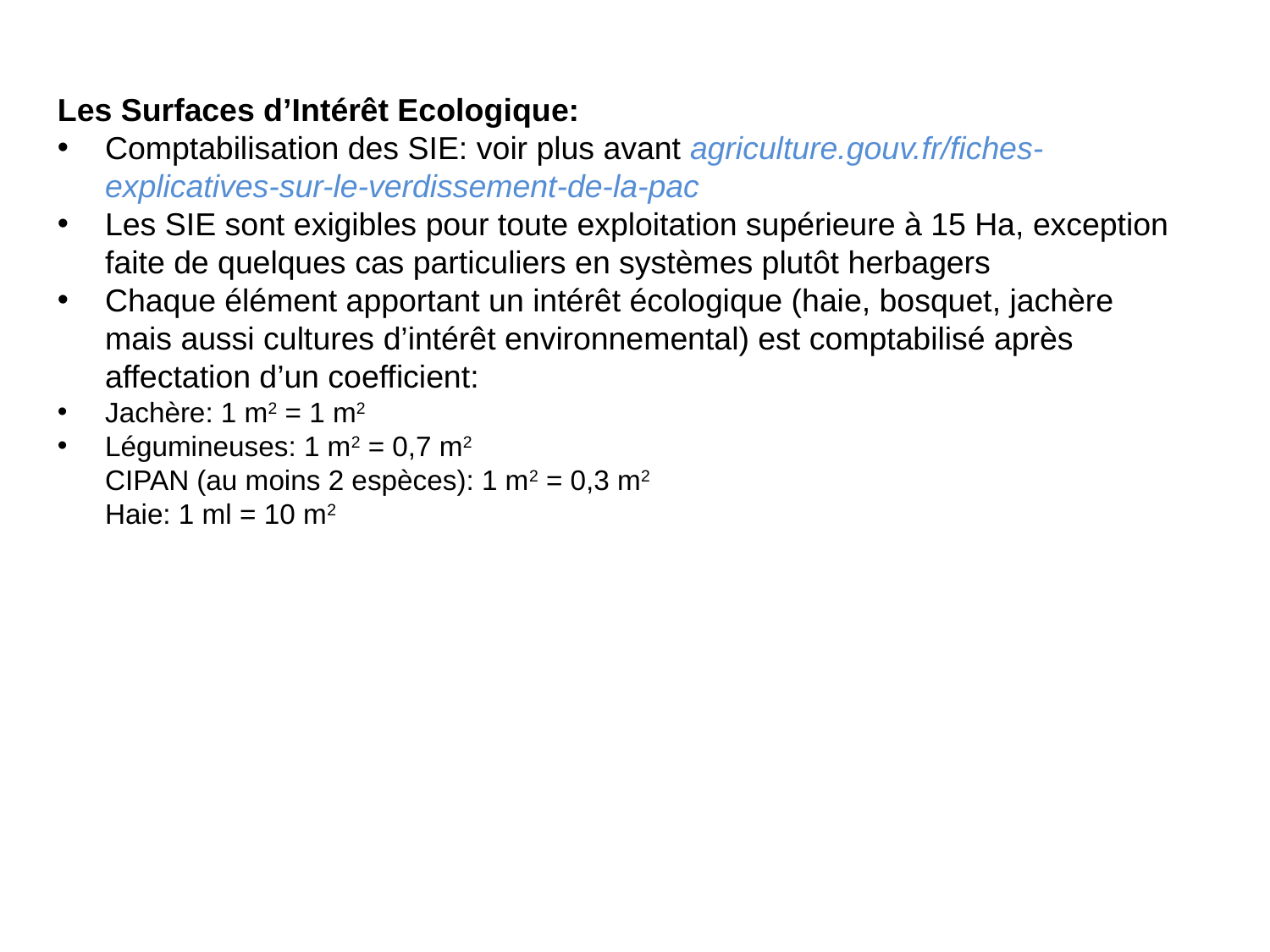

Les Surfaces d’Intérêt Ecologique:
Comptabilisation des SIE: voir plus avant agriculture.gouv.fr/fiches-explicatives-sur-le-verdissement-de-la-pac
Les SIE sont exigibles pour toute exploitation supérieure à 15 Ha, exception faite de quelques cas particuliers en systèmes plutôt herbagers
Chaque élément apportant un intérêt écologique (haie, bosquet, jachère mais aussi cultures d’intérêt environnemental) est comptabilisé après affectation d’un coefficient:
Jachère: 1 m2 = 1 m2
Légumineuses: 1 m2 = 0,7 m2
	CIPAN (au moins 2 espèces): 1 m2 = 0,3 m2
	Haie: 1 ml = 10 m2